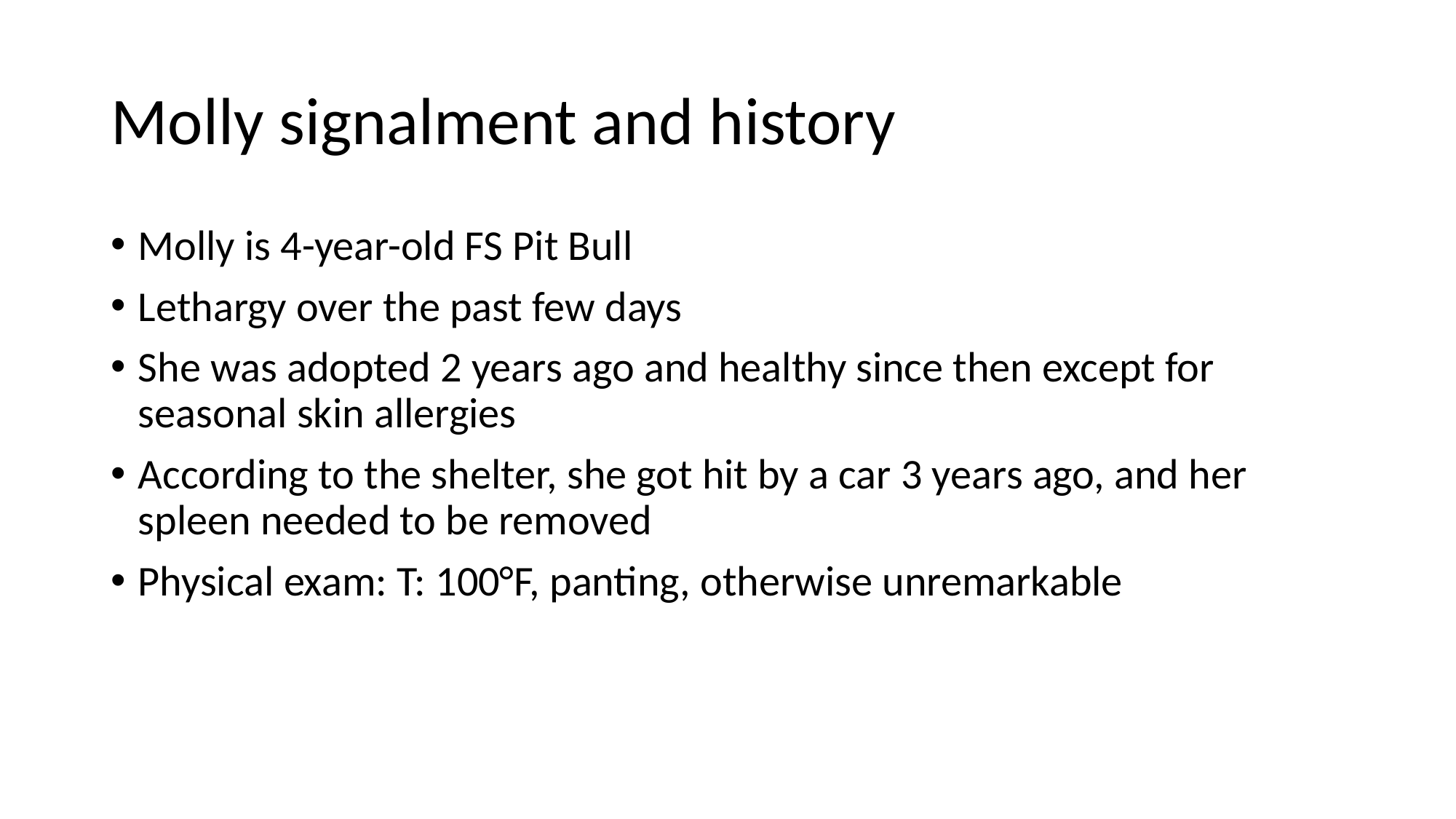

# Molly signalment and history
Molly is 4-year-old FS Pit Bull
Lethargy over the past few days
She was adopted 2 years ago and healthy since then except for seasonal skin allergies
According to the shelter, she got hit by a car 3 years ago, and her spleen needed to be removed
Physical exam: T: 100°F, panting, otherwise unremarkable